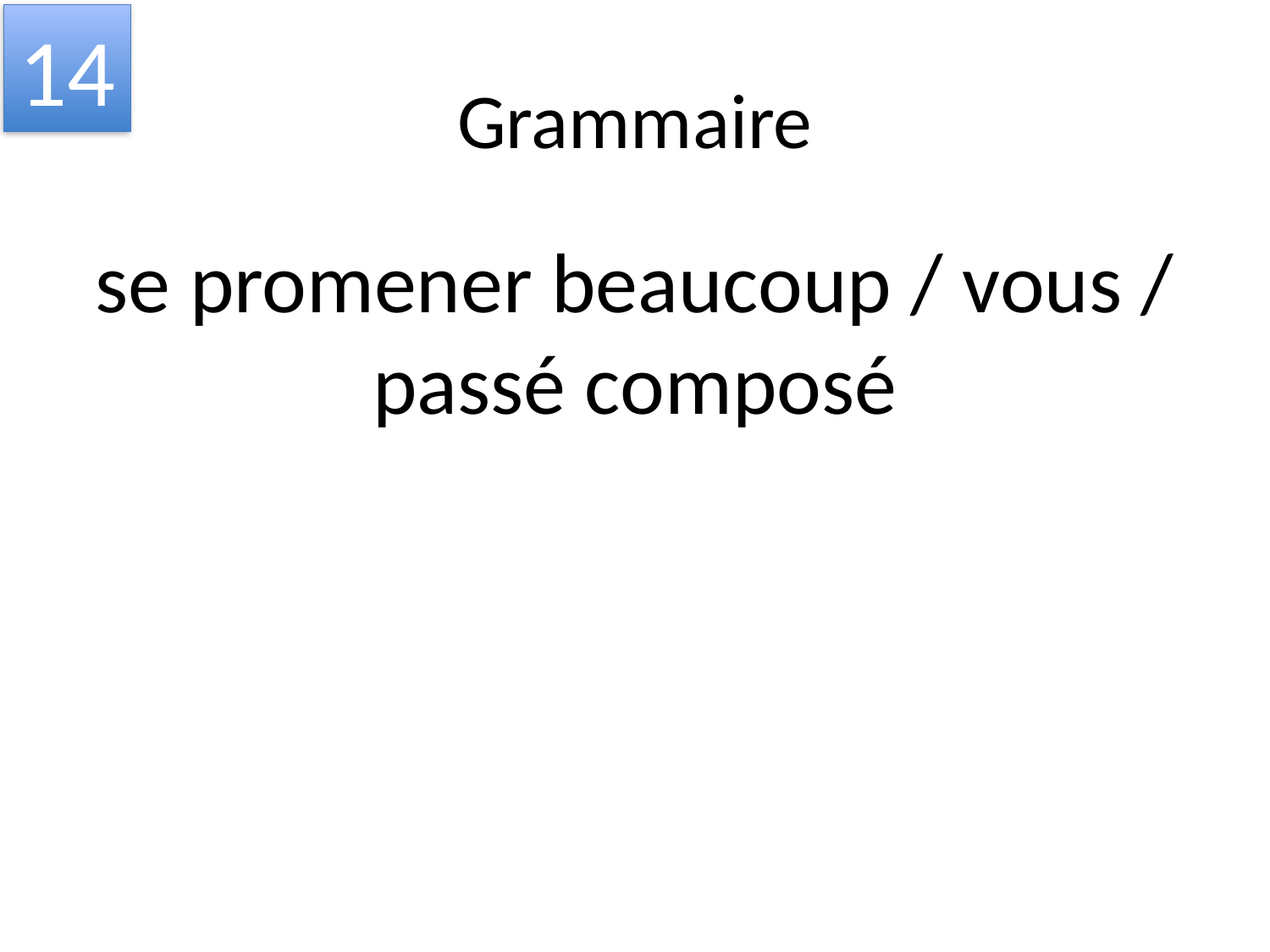

14
# Grammaire
se promener beaucoup / vous / passé composé